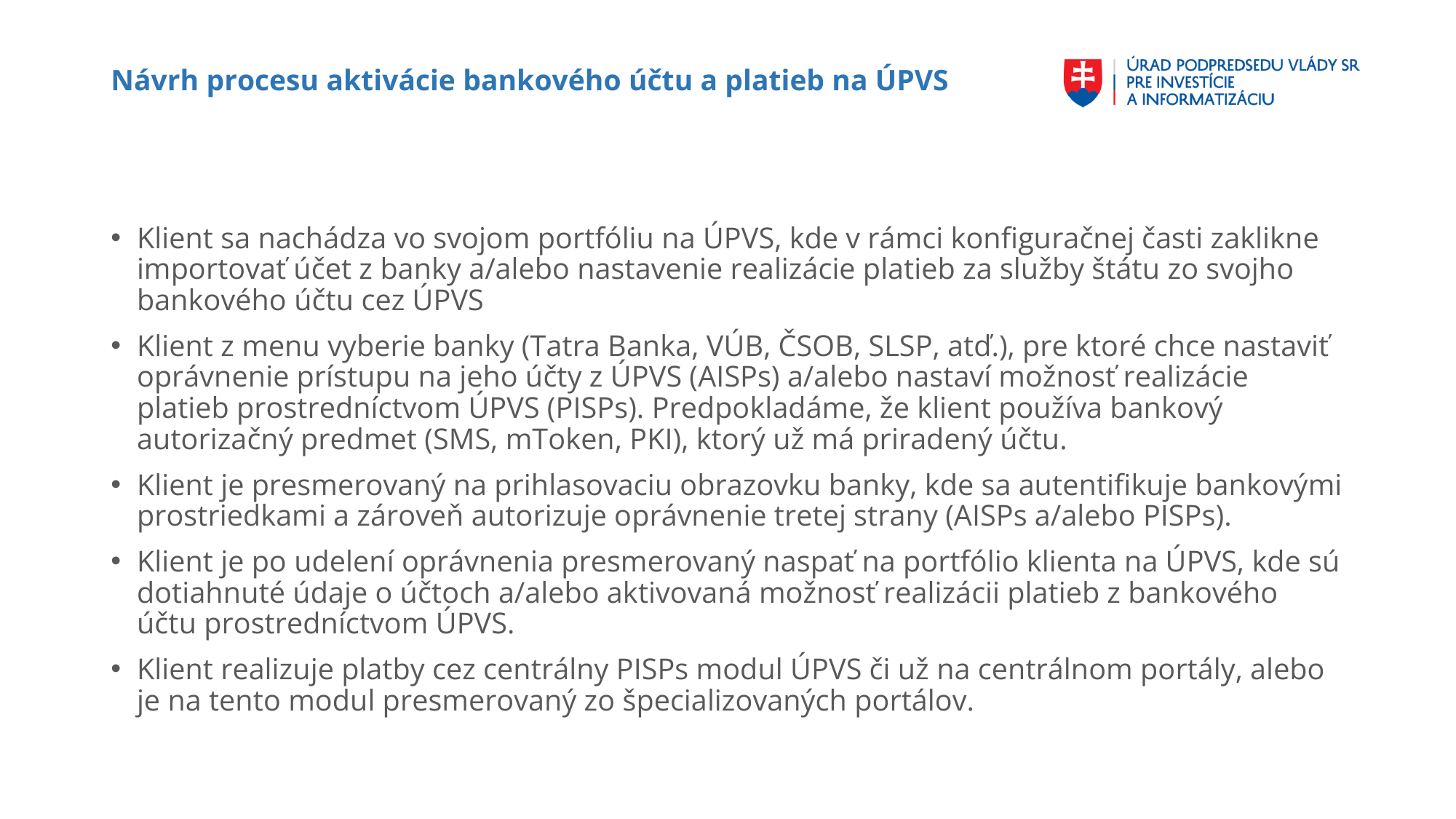

# Návrh procesu aktivácie bankového účtu a platieb na ÚPVS
Klient sa nachádza vo svojom portfóliu na ÚPVS, kde v rámci konfiguračnej časti zaklikne importovať účet z banky a/alebo nastavenie realizácie platieb za služby štátu zo svojho bankového účtu cez ÚPVS
Klient z menu vyberie banky (Tatra Banka, VÚB, ČSOB, SLSP, atď.), pre ktoré chce nastaviť oprávnenie prístupu na jeho účty z ÚPVS (AISPs) a/alebo nastaví možnosť realizácie platieb prostredníctvom ÚPVS (PISPs). Predpokladáme, že klient používa bankový autorizačný predmet (SMS, mToken, PKI), ktorý už má priradený účtu.
Klient je presmerovaný na prihlasovaciu obrazovku banky, kde sa autentifikuje bankovými prostriedkami a zároveň autorizuje oprávnenie tretej strany (AISPs a/alebo PISPs).
Klient je po udelení oprávnenia presmerovaný naspať na portfólio klienta na ÚPVS, kde sú dotiahnuté údaje o účtoch a/alebo aktivovaná možnosť realizácii platieb z bankového účtu prostredníctvom ÚPVS.
Klient realizuje platby cez centrálny PISPs modul ÚPVS či už na centrálnom portály, alebo je na tento modul presmerovaný zo špecializovaných portálov.